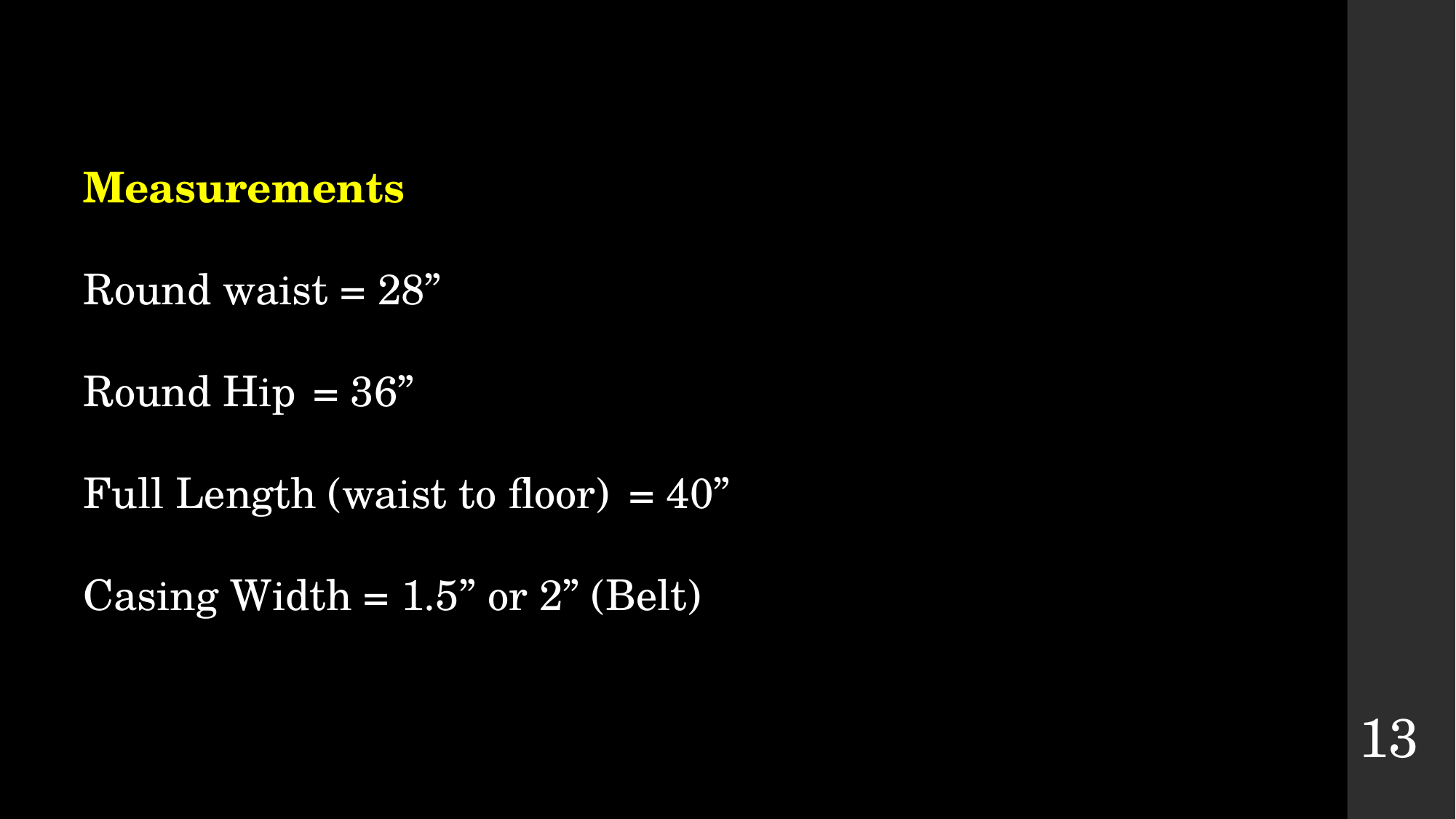

Measurements

Round waist = 28”

Round Hip	 = 36”

Full Length (waist to floor) 	= 40”

Casing Width = 1.5” or 2” (Belt)
13